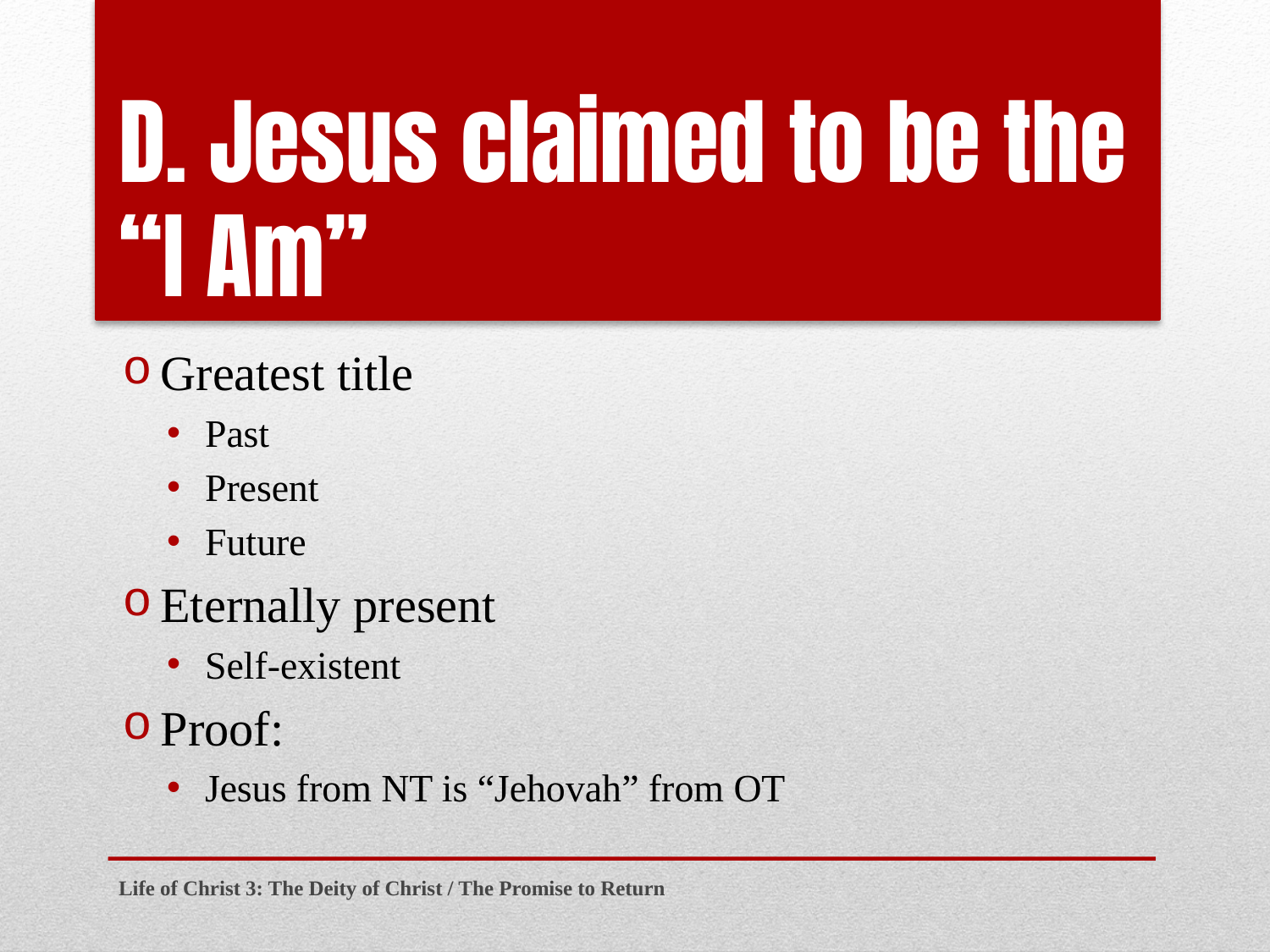

# D. Jesus claimed to be the “I Am”
Greatest title
Past
Present
Future
Eternally present
Self-existent
Proof:
Jesus from NT is “Jehovah” from OT
Life of Christ 3: The Deity of Christ / The Promise to Return